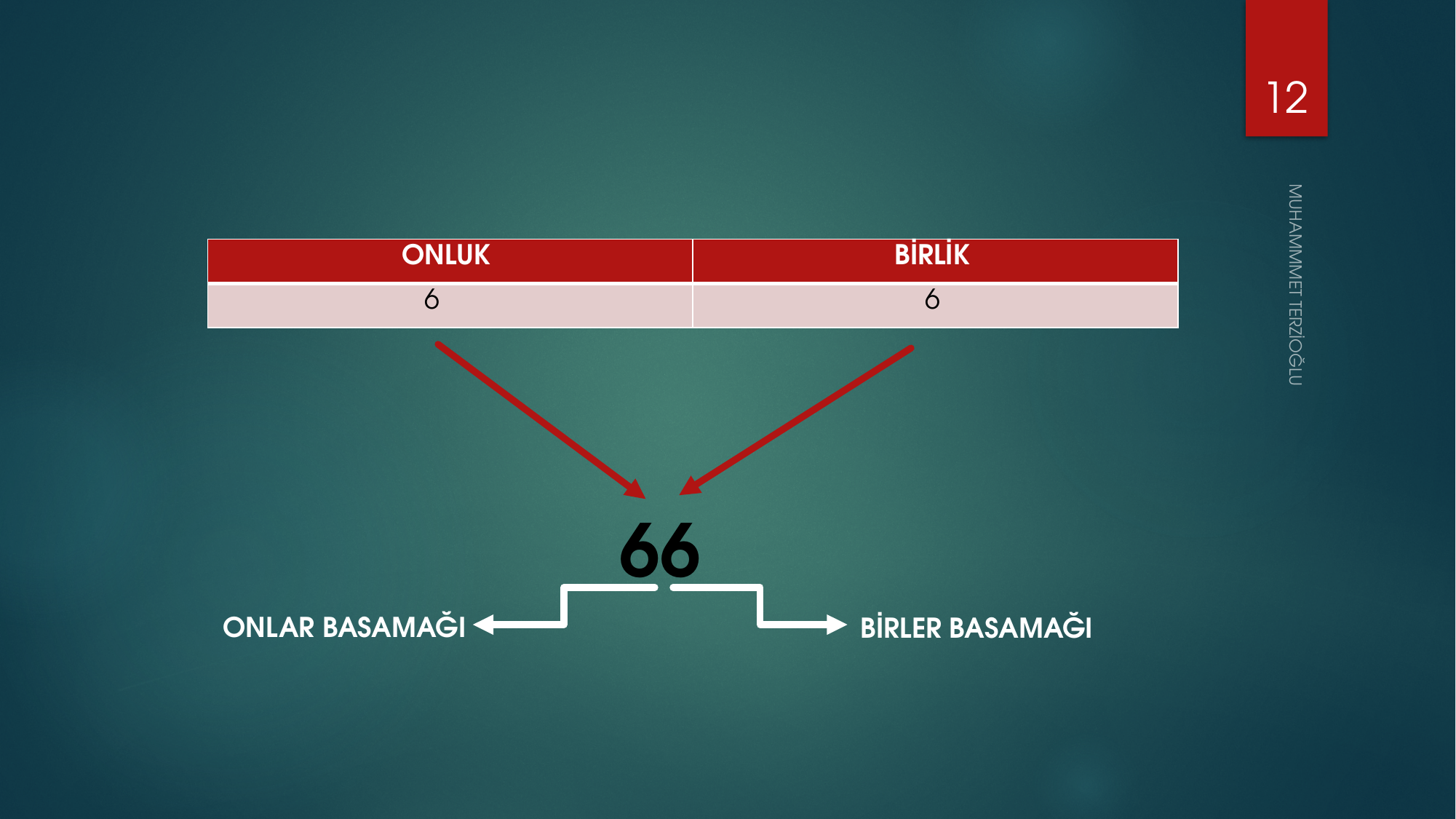

12
| ONLUK | BİRLİK |
| --- | --- |
| 6 | 6 |
MUHAMMMET TERZİOĞLU
    66
ONLAR BASAMAĞI
BİRLER BASAMAĞI